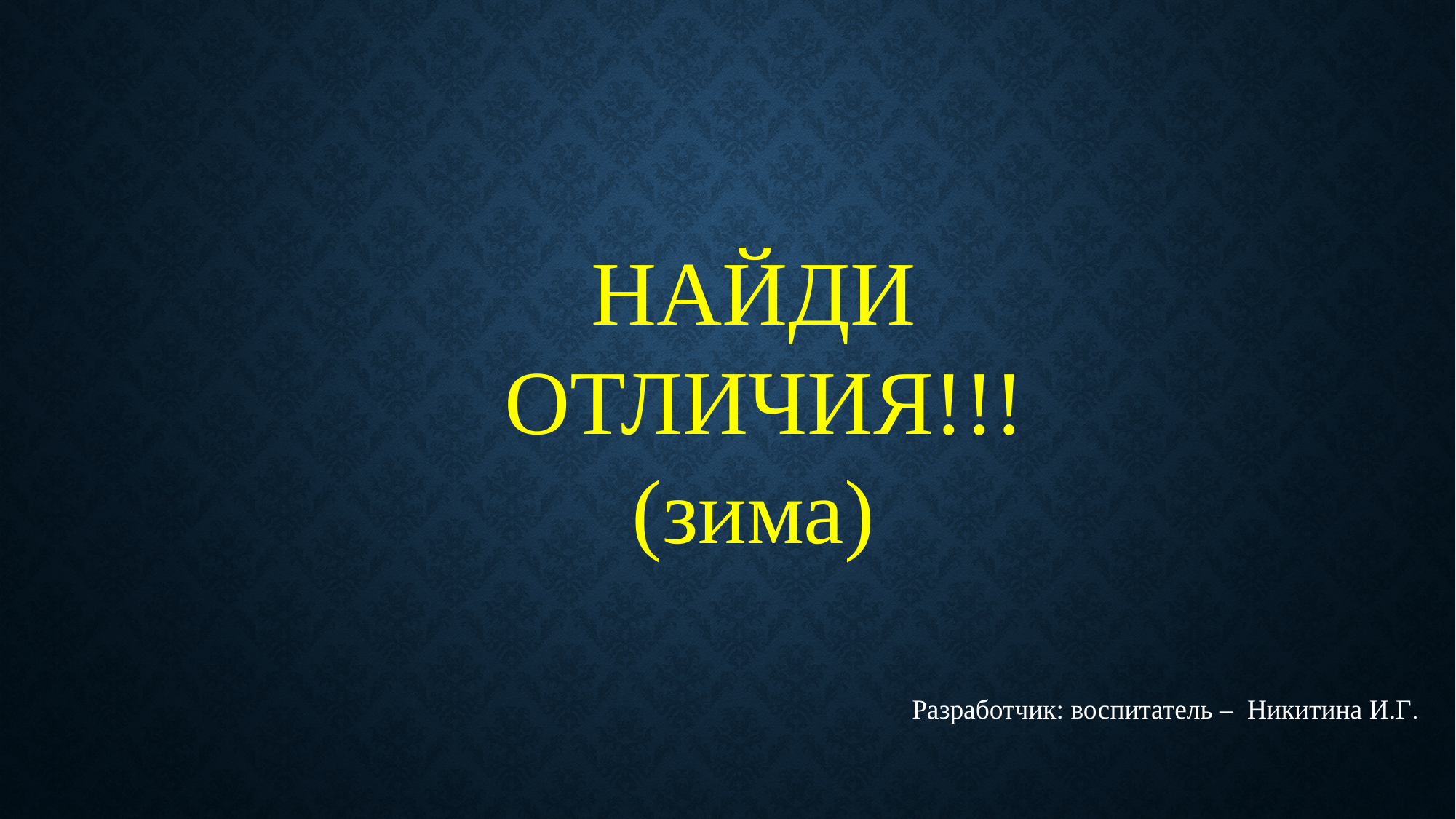

НАЙДИ
 ОТЛИЧИЯ!!!
(зима)
Разработчик: воспитатель –  Никитина И.Г.